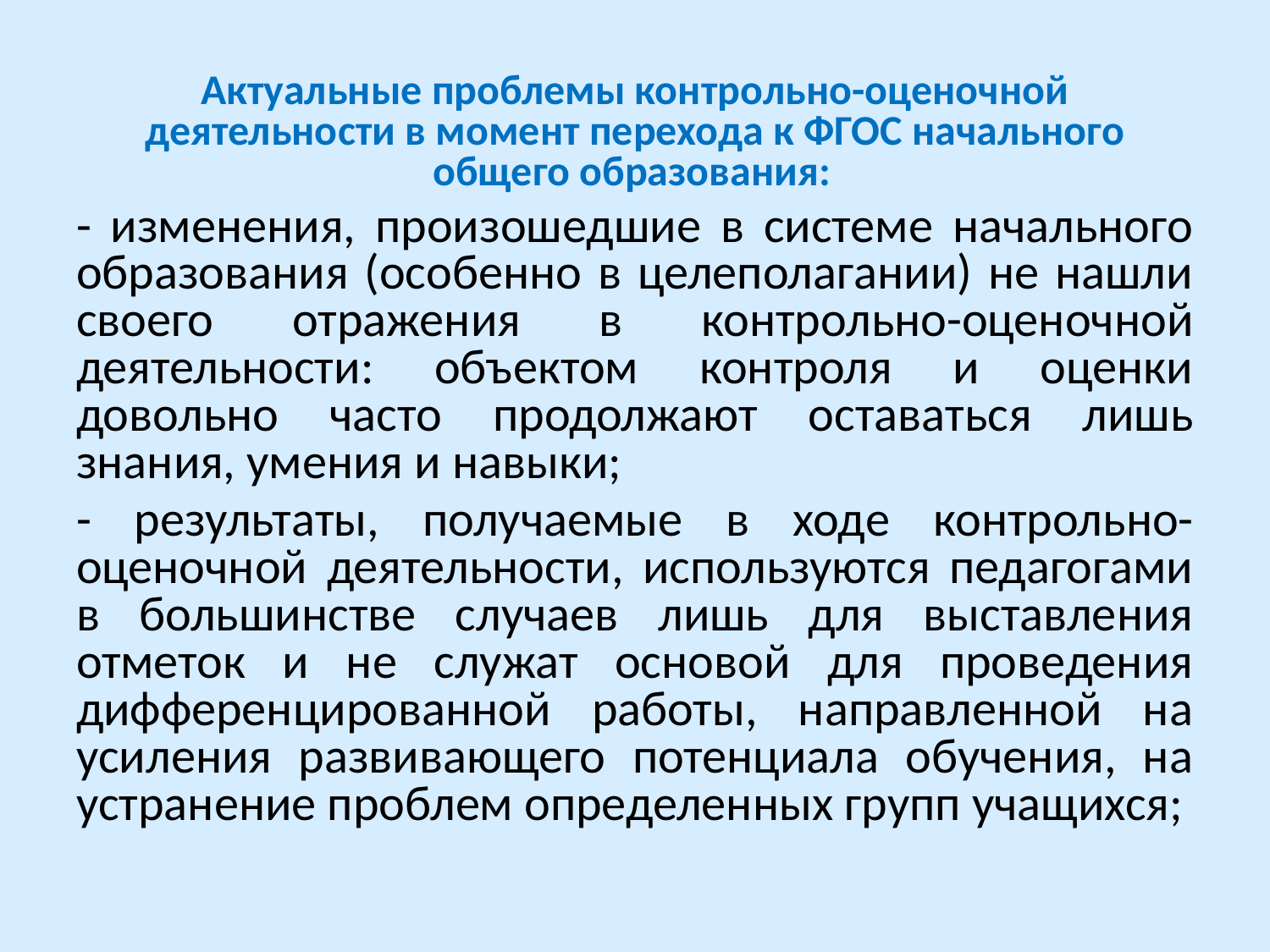

Актуальные проблемы контрольно-оценочной деятельности в момент перехода к ФГОС начального общего образования:
- изменения, произошедшие в системе начального образования (особенно в целеполагании) не нашли своего отражения в контрольно-оценочной деятельности: объектом контроля и оценки довольно часто продолжают оставаться лишь знания, умения и навыки;
- результаты, получаемые в ходе контрольно-оценочной деятельности, используются педагогами в большинстве случаев лишь для выставления отметок и не служат основой для проведения дифференцированной работы, направленной на усиления развивающего потенциала обучения, на устранение проблем определенных групп учащихся;